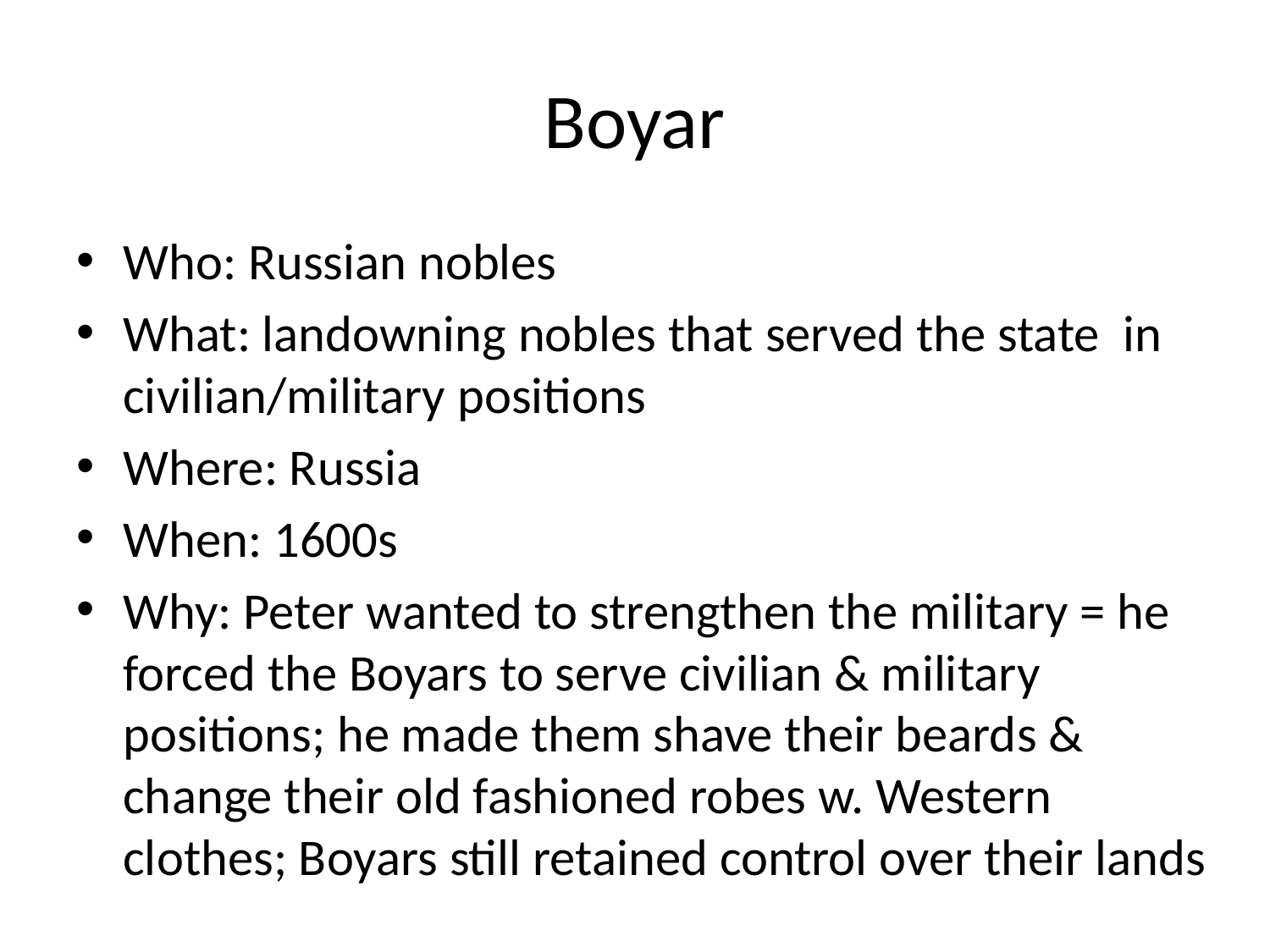

# Boyar
Who: Russian nobles
What: landowning nobles that served the state  in civilian/military positions
Where: Russia
When: 1600s
Why: Peter wanted to strengthen the military = he forced the Boyars to serve civilian & military positions; he made them shave their beards & change their old fashioned robes w. Western clothes; Boyars still retained control over their lands